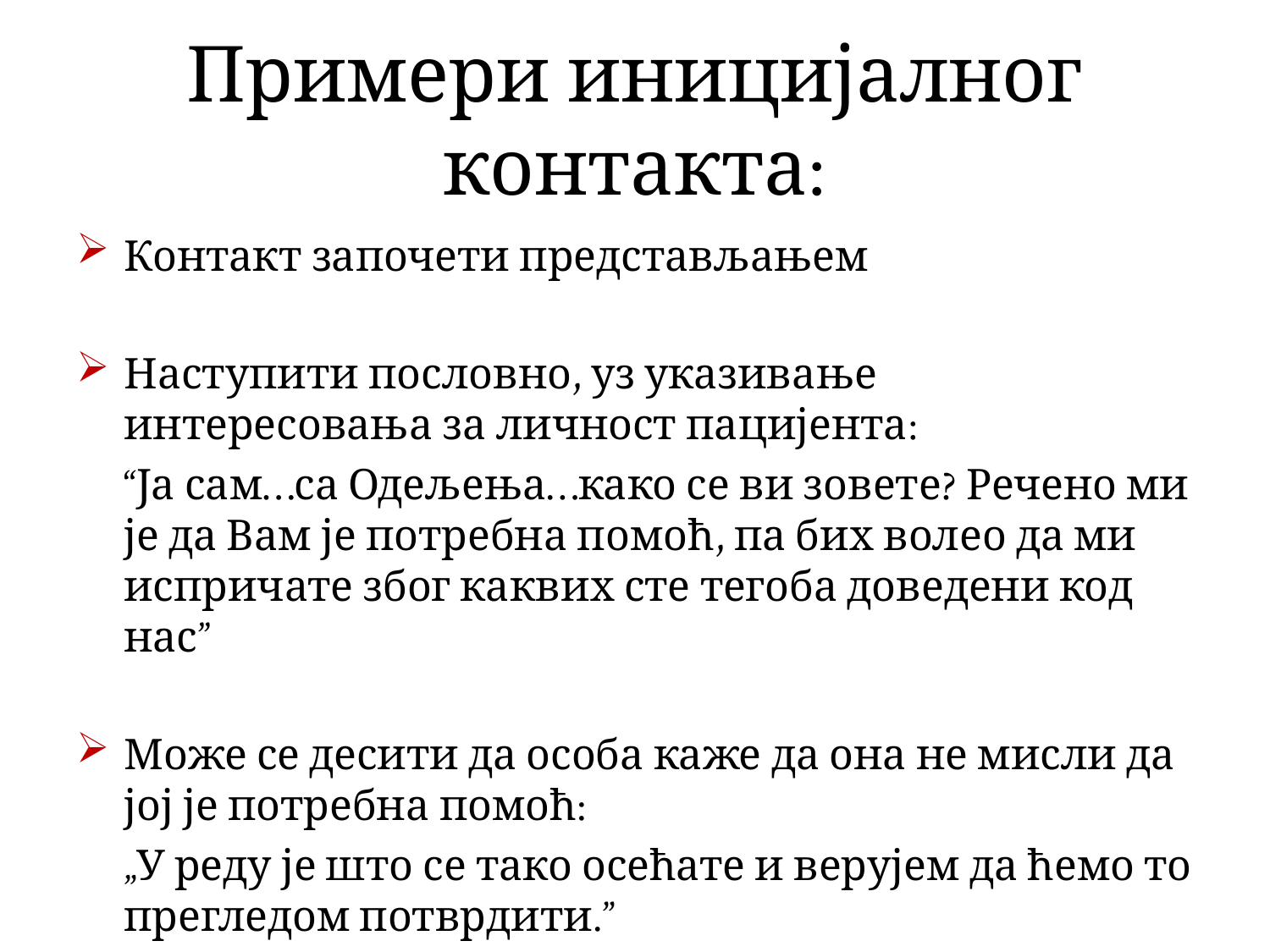

# Примери иницијалног контакта:
Контакт започети представљањем

Наступити пословно, уз указивање интересовања за личност пацијента:
	“Ја сам…са Одељења…како се ви зовете? Речено ми је да Вам је потребна помоћ, па бих волео да ми испричате због каквих сте тегоба доведени код нас”

Може се десити да особа каже да она не мисли да јој је потребна помоћ:
	„У реду је што се тако осећате и верујем да ћемо то прегледом потврдити.”